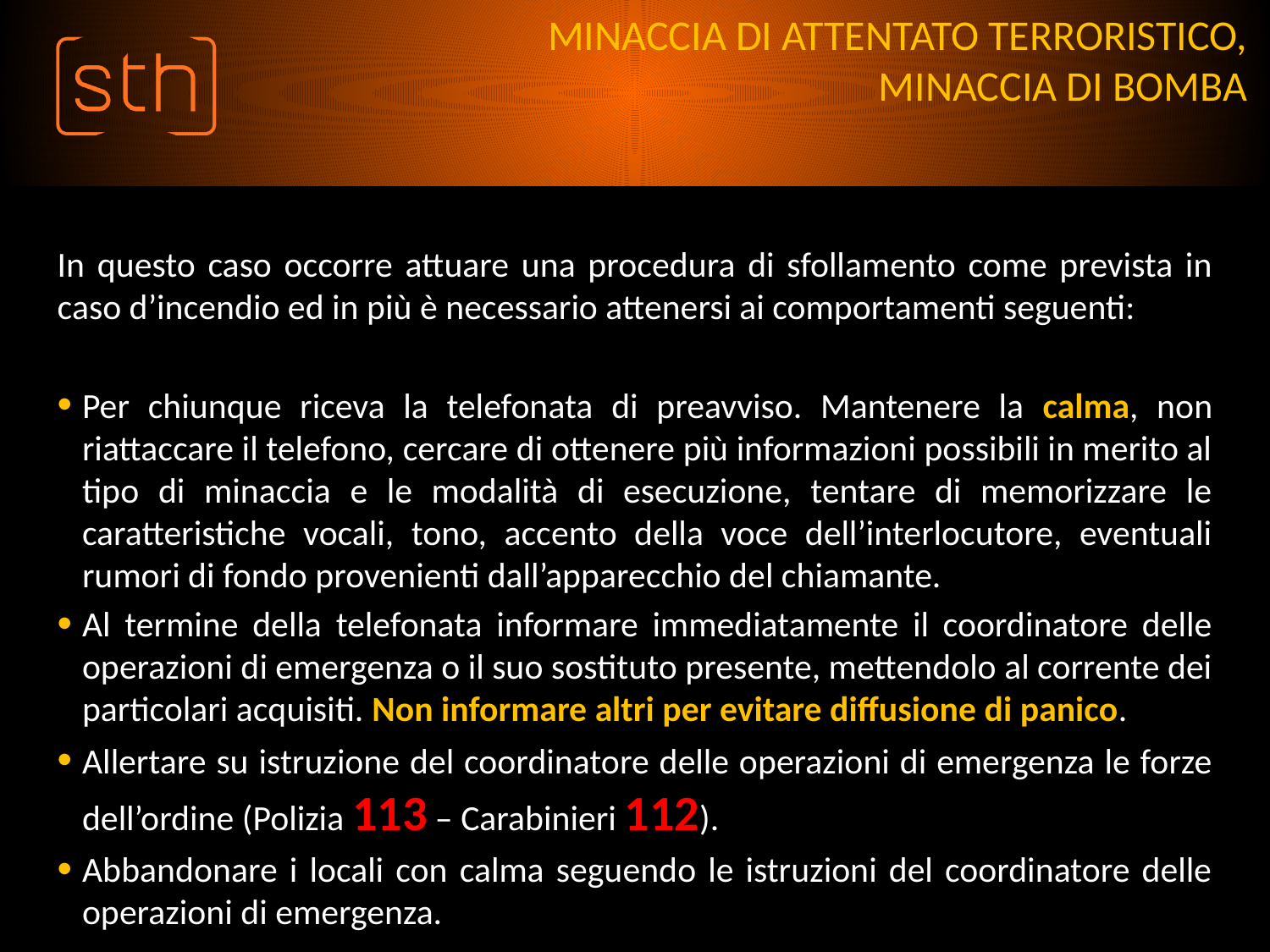

# MINACCIA DI ATTENTATO TERRORISTICO, MINACCIA DI BOMBA

In questo caso occorre attuare una procedura di sfollamento come prevista in caso d’incendio ed in più è necessario attenersi ai comportamenti seguenti:

Per chiunque riceva la telefonata di preavviso. Mantenere la calma, non riattaccare il telefono, cercare di ottenere più informazioni possibili in merito al tipo di minaccia e le modalità di esecuzione, tentare di memorizzare le caratteristiche vocali, tono, accento della voce dell’interlocutore, eventuali rumori di fondo provenienti dall’apparecchio del chiamante.
Al termine della telefonata informare immediatamente il coordinatore delle operazioni di emergenza o il suo sostituto presente, mettendolo al corrente dei particolari acquisiti. Non informare altri per evitare diffusione di panico.
Allertare su istruzione del coordinatore delle operazioni di emergenza le forze dell’ordine (Polizia 113 – Carabinieri 112).
Abbandonare i locali con calma seguendo le istruzioni del coordinatore delle operazioni di emergenza.